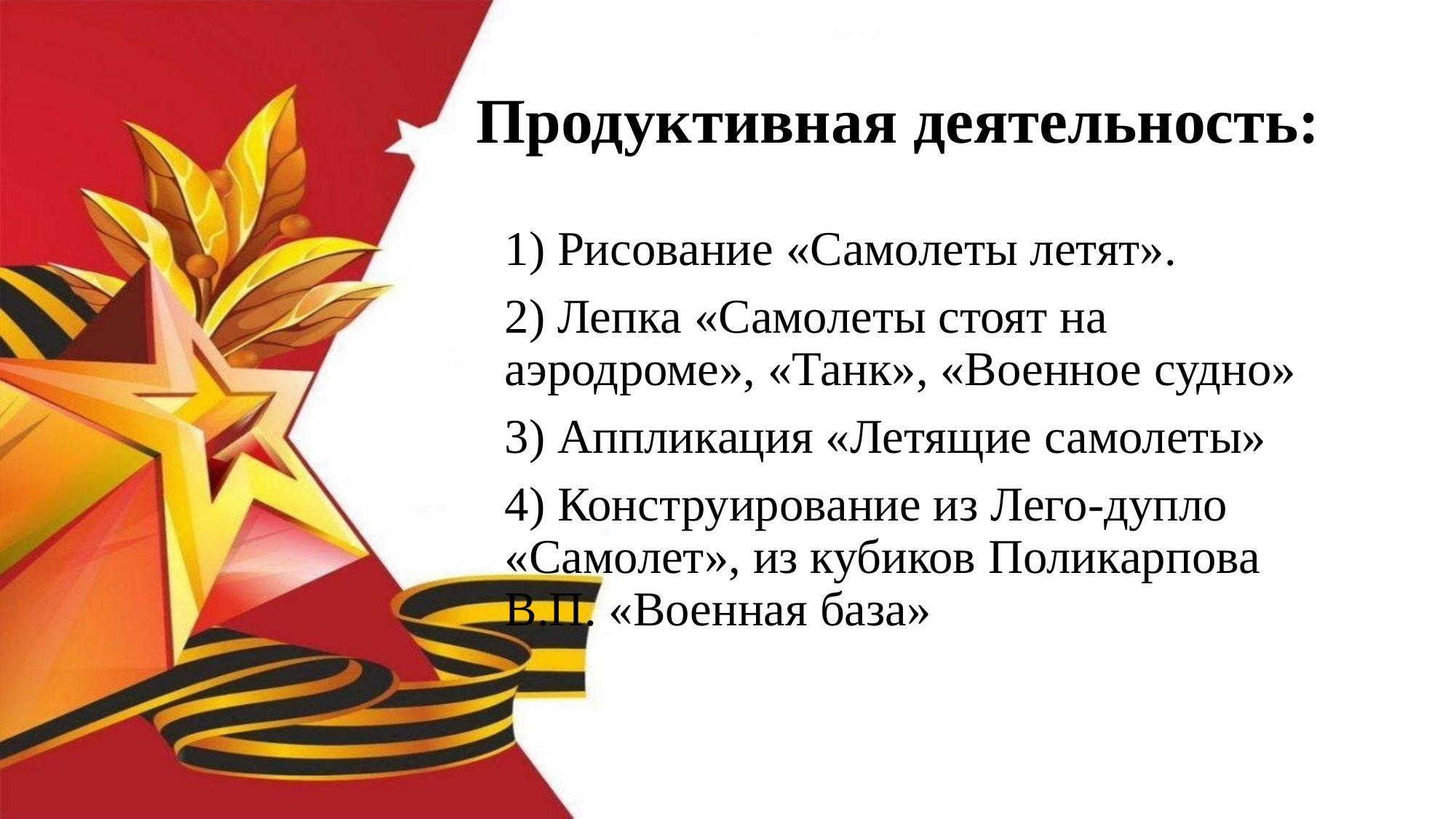

# Продуктивная деятельность:
1) Рисование «Самолеты летят».
2) Лепка «Самолеты стоят на аэродроме», «Танк», «Военное судно»
3) Аппликация «Летящие самолеты»
4) Конструирование из Лего-дупло «Самолет», из кубиков Поликарпова В.П. «Военная база»